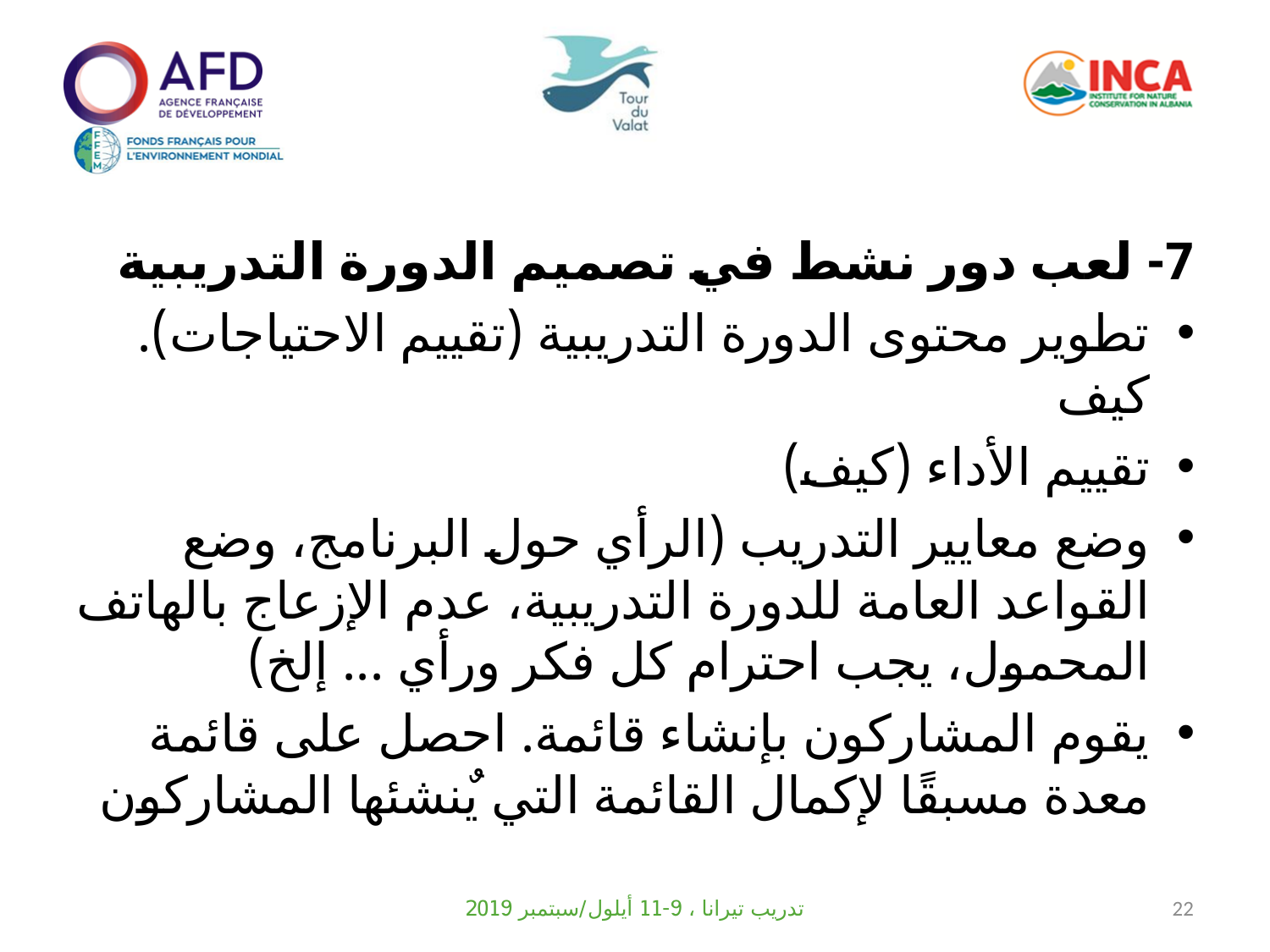

7- لعب دور نشط في تصميم الدورة التدريبية
تطوير محتوى الدورة التدريبية (تقييم الاحتياجات). كيف
تقييم الأداء (كيف)
وضع معايير التدريب (الرأي حول البرنامج، وضع القواعد العامة للدورة التدريبية، عدم الإزعاج بالهاتف المحمول، يجب احترام كل فكر ورأي ... إلخ)
يقوم المشاركون بإنشاء قائمة. احصل على قائمة معدة مسبقًا لإكمال القائمة التي يٌنشئها المشاركون
تدريب تيرانا ، 9-11 أيلول/سبتمبر 2019
22